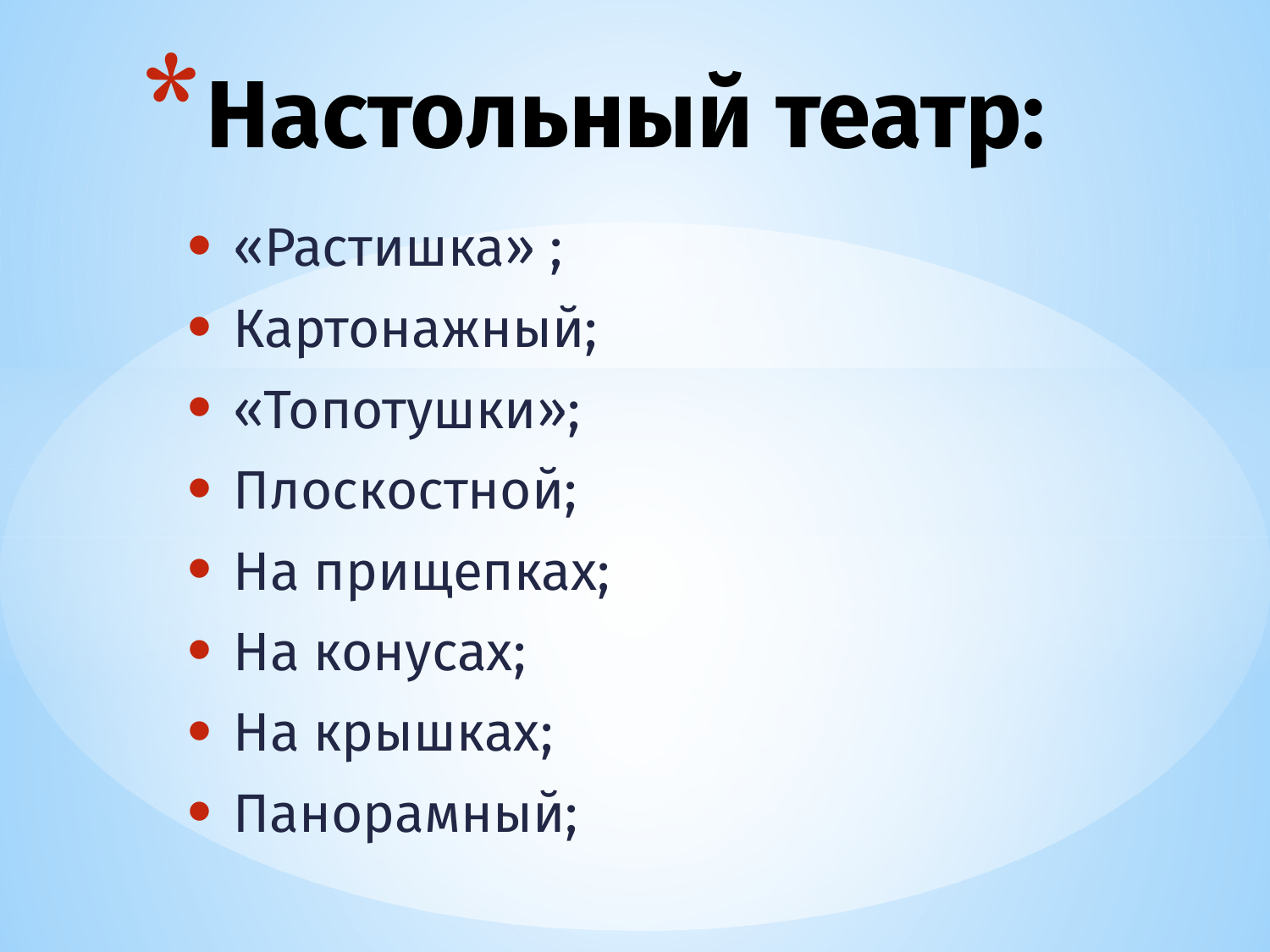

# Настольный театр:
«Растишка» ;
Картонажный;
«Топотушки»;
Плоскостной;
На прищепках;
На конусах;
На крышках;
Панорамный;